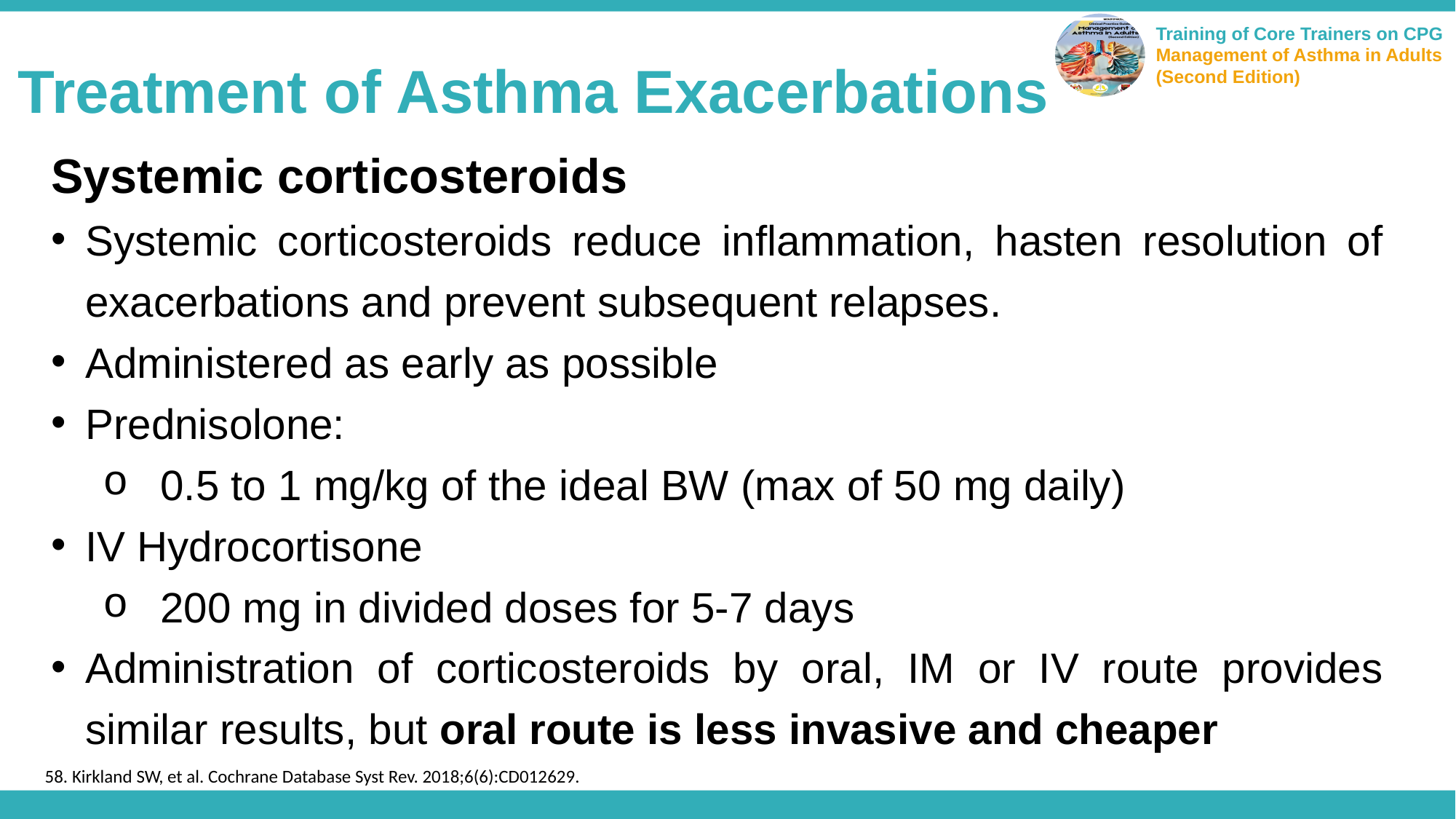

Treatment of Asthma Exacerbations
Systemic corticosteroids
Systemic corticosteroids reduce inflammation, hasten resolution of exacerbations and prevent subsequent relapses.
Administered as early as possible
Prednisolone:
0.5 to 1 mg/kg of the ideal BW (max of 50 mg daily)
IV Hydrocortisone
200 mg in divided doses for 5-7 days
Administration of corticosteroids by oral, IM or IV route provides similar results, but oral route is less invasive and cheaper
58. Kirkland SW, et al. Cochrane Database Syst Rev. 2018;6(6):CD012629.